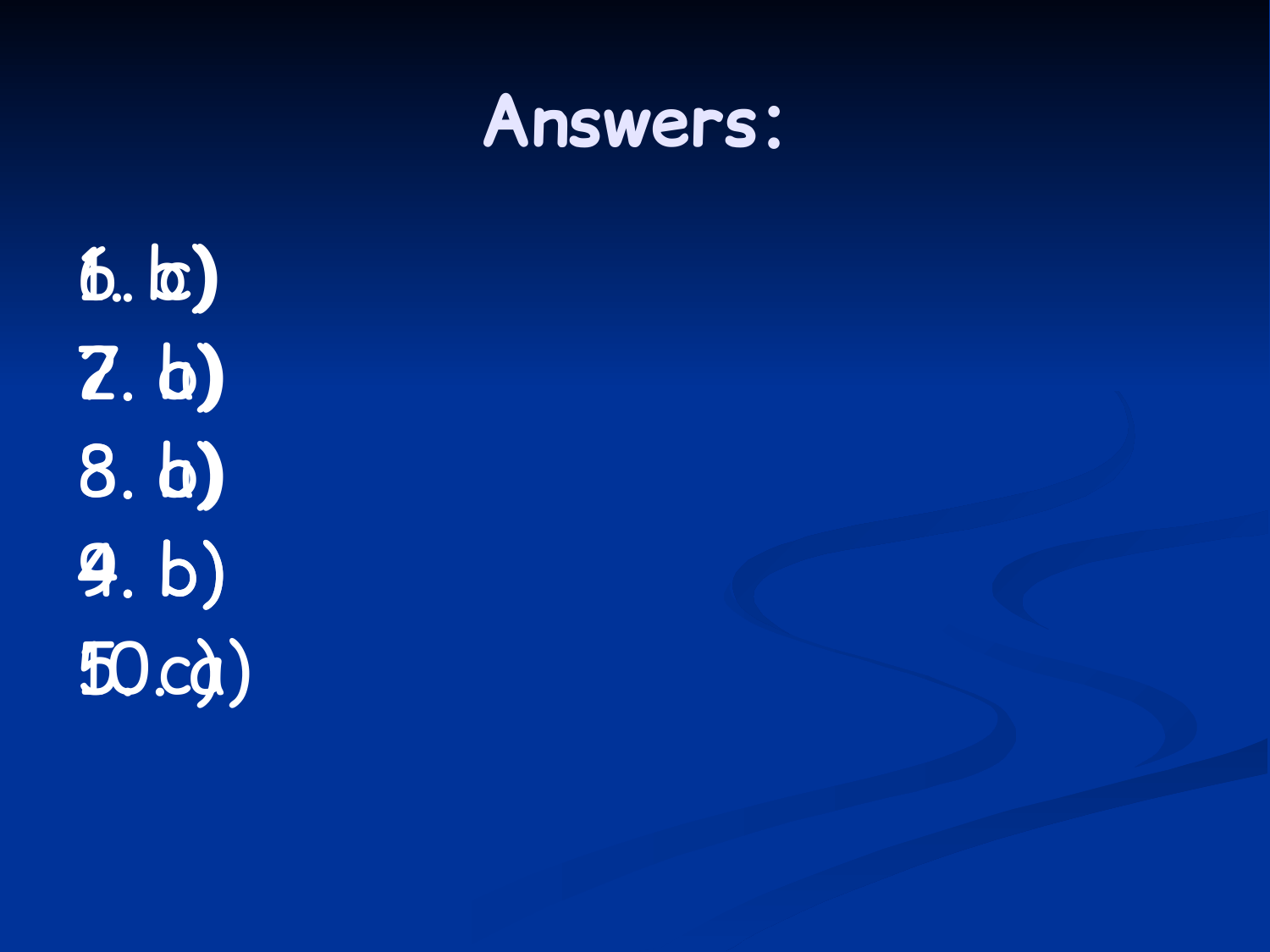

# Answers:
1. b)
2. b)
3. a)
4. b)
5. c)
6. c)
7. a)
8. b)
9. b)
10. a)